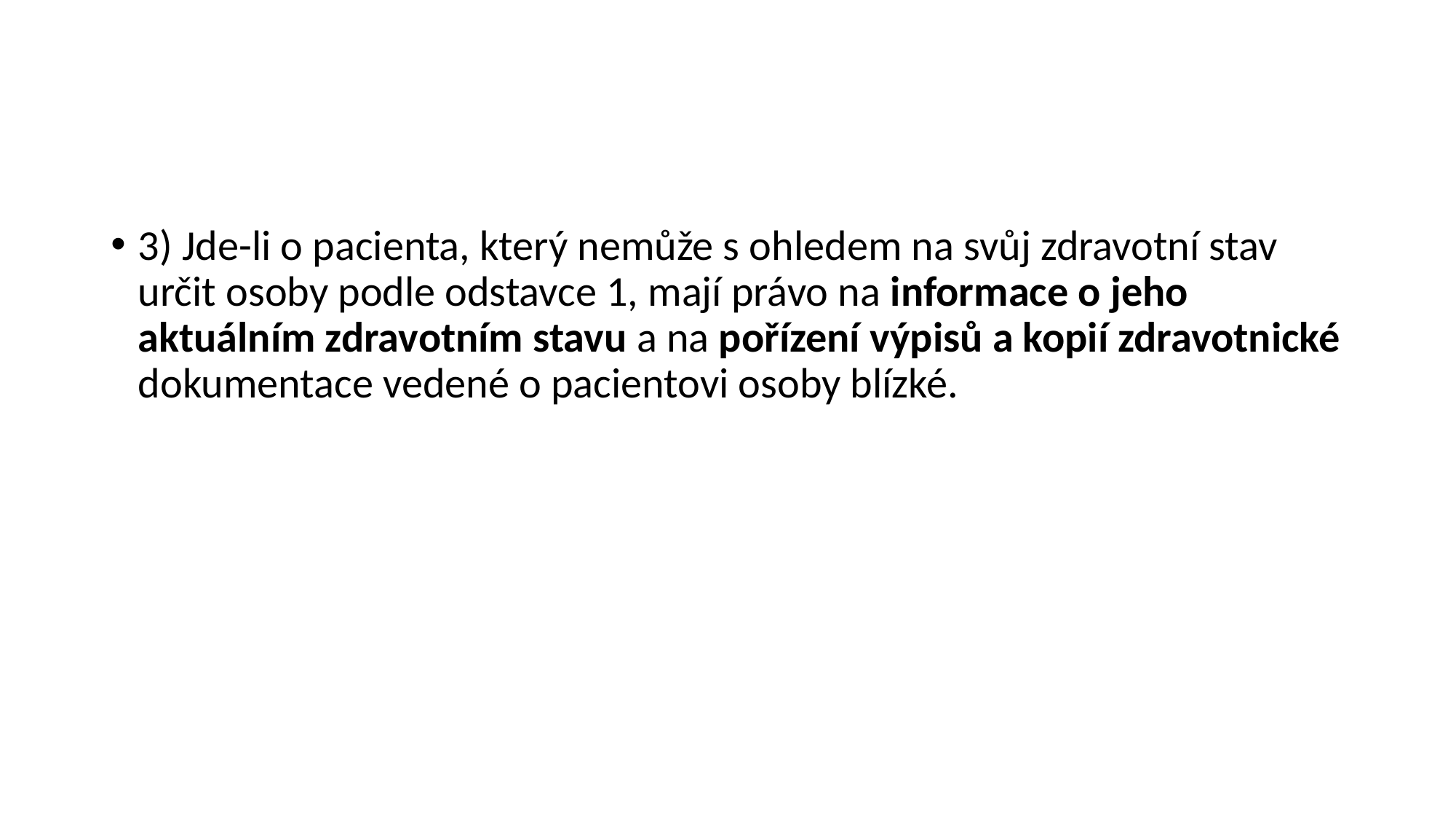

#
3) Jde-li o pacienta, který nemůže s ohledem na svůj zdravotní stav určit osoby podle odstavce 1, mají právo na informace o jeho aktuálním zdravotním stavu a na pořízení výpisů a kopií zdravotnické dokumentace vedené o pacientovi osoby blízké.